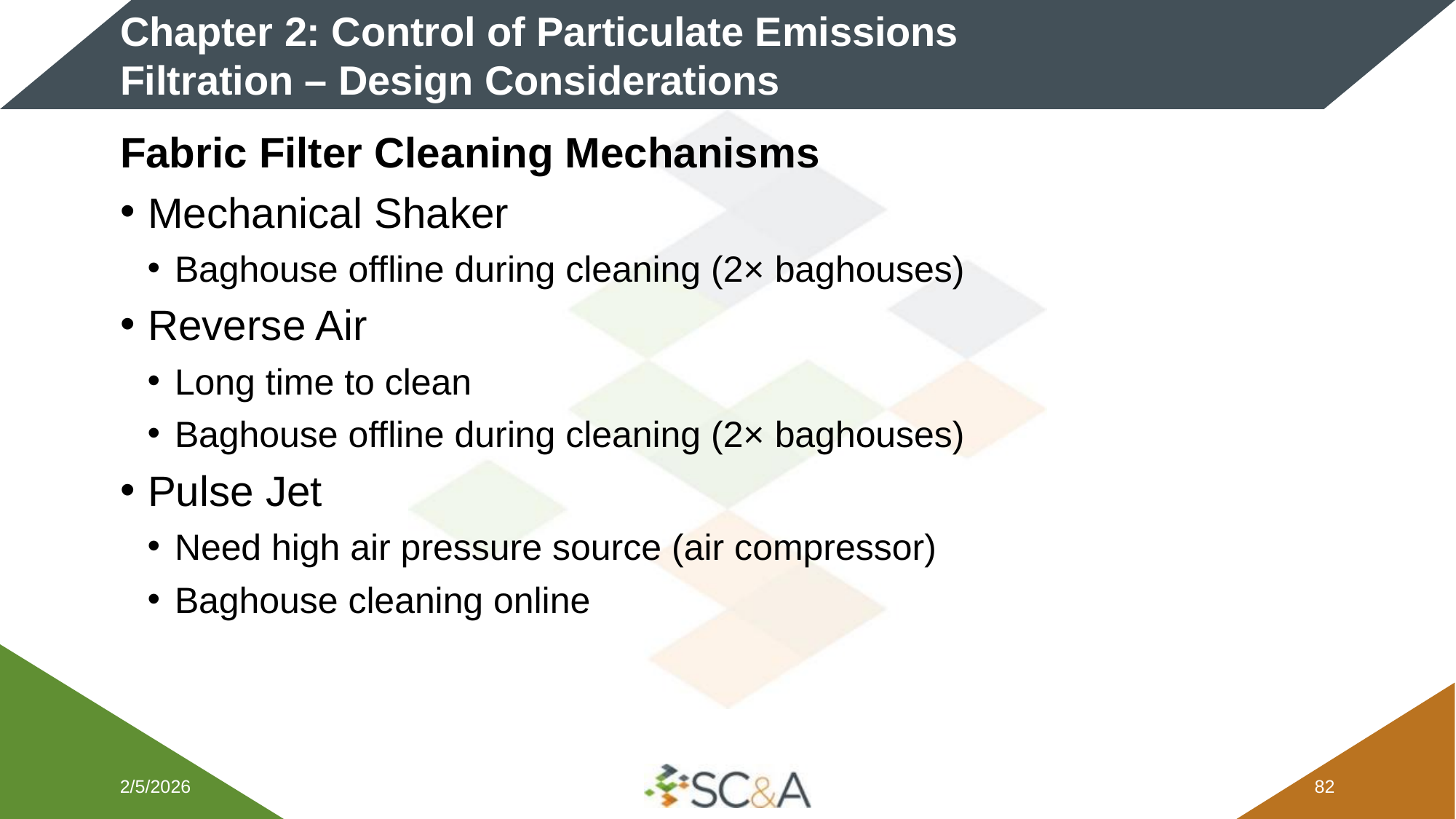

# Chapter 2: Control of Particulate Emissions Filtration – Design Considerations
Fabric Filter Cleaning Mechanisms
Mechanical Shaker
Baghouse offline during cleaning (2× baghouses)
Reverse Air
Long time to clean
Baghouse offline during cleaning (2× baghouses)
Pulse Jet
Need high air pressure source (air compressor)
Baghouse cleaning online
2/5/2026
82